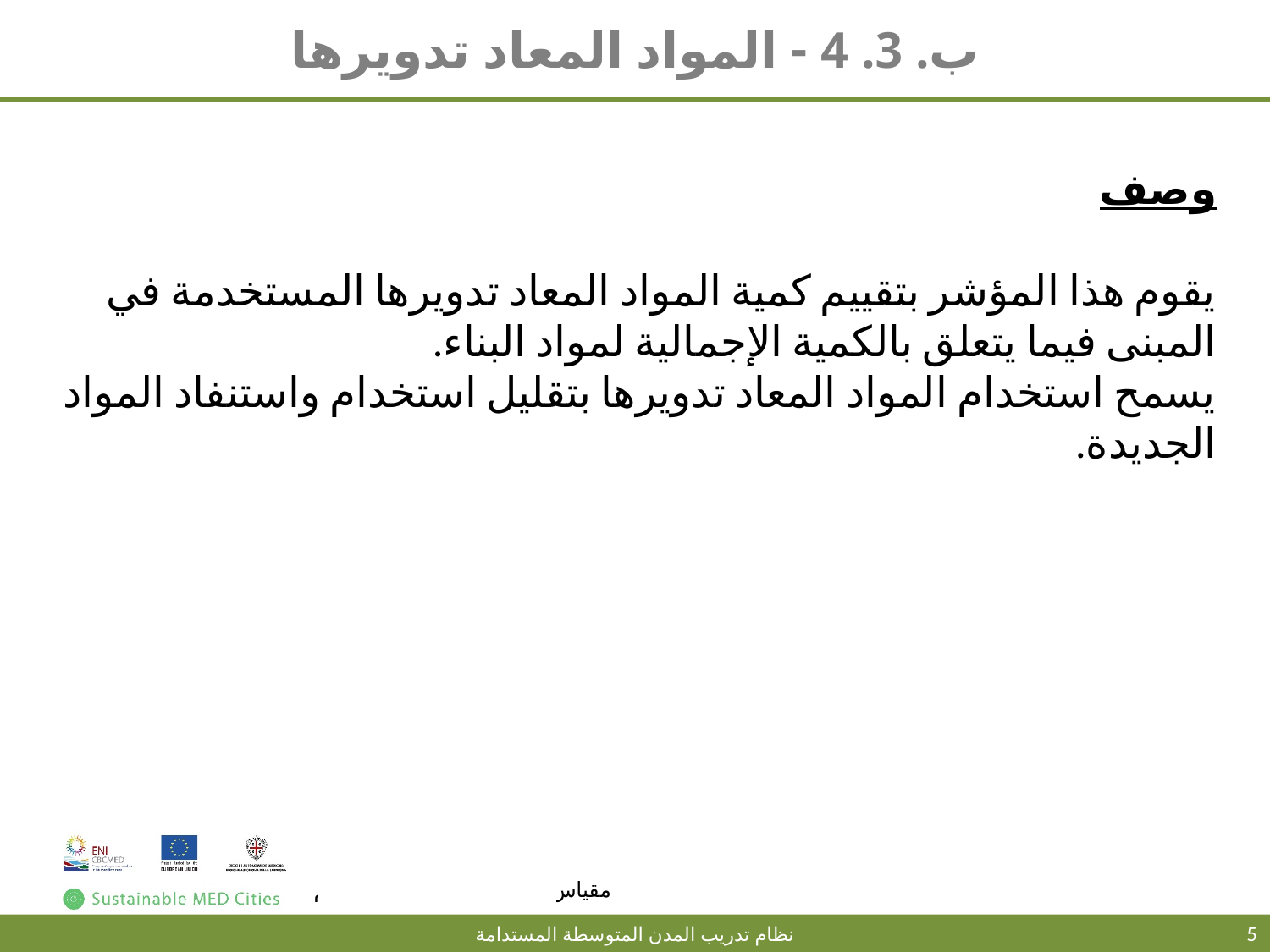

ب. 3. 4 - المواد المعاد تدويرها
وصف

يقوم هذا المؤشر بتقييم كمية المواد المعاد تدويرها المستخدمة في المبنى فيما يتعلق بالكمية الإجمالية لمواد البناء.
يسمح استخدام المواد المعاد تدويرها بتقليل استخدام واستنفاد المواد الجديدة.

5